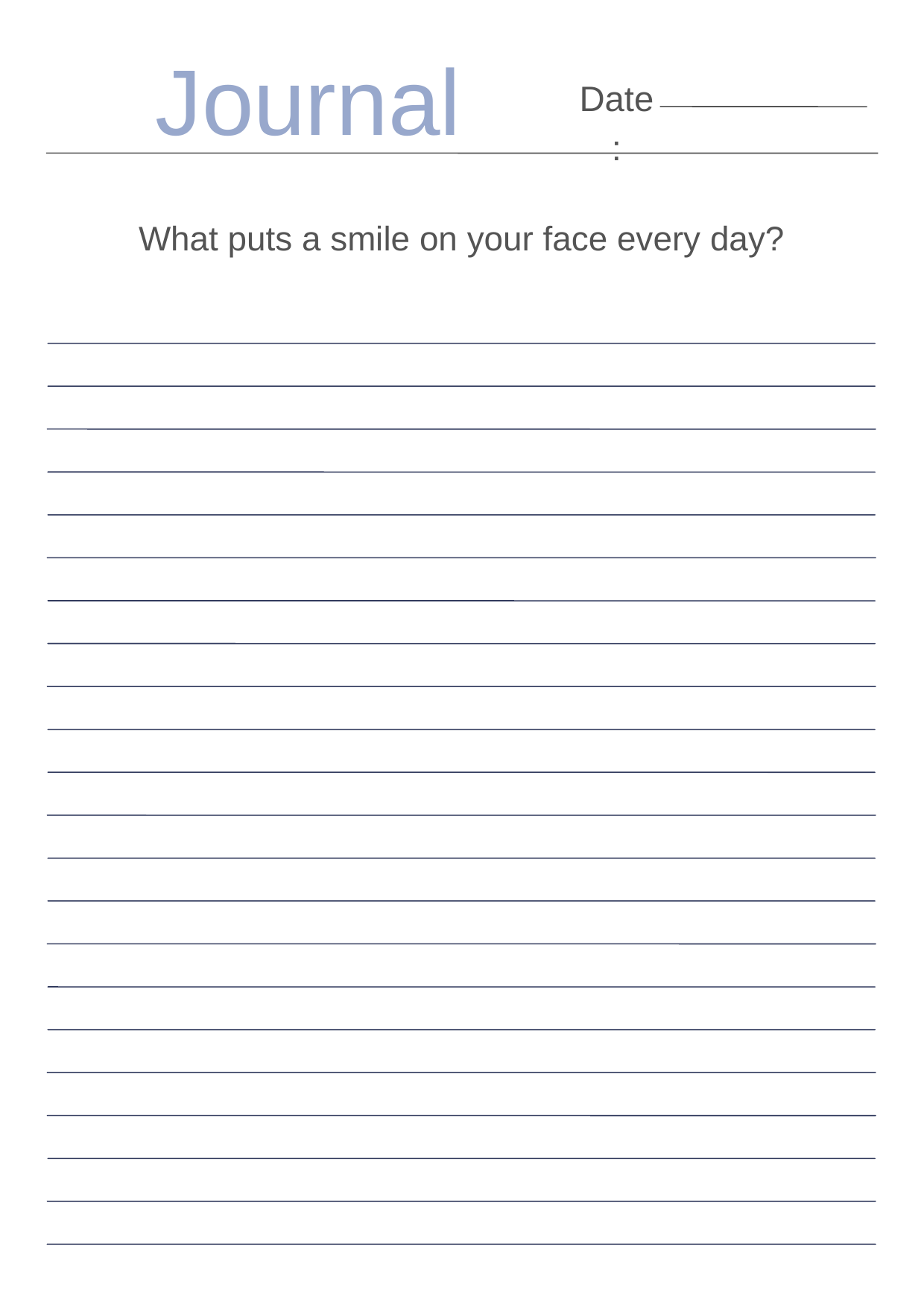

Journal
Date:

What puts a smile on your face every day?